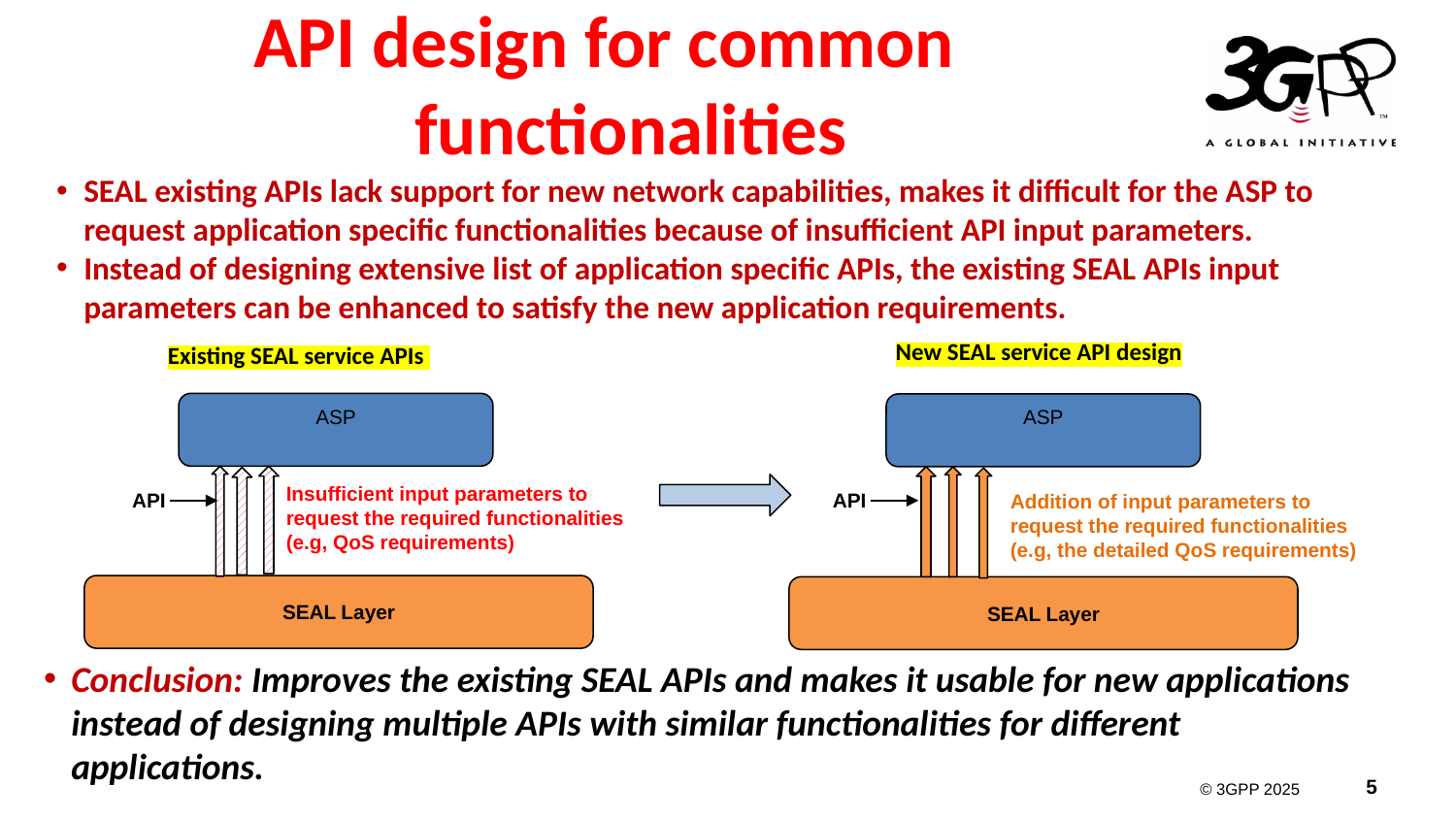

# API design for common functionalities
SEAL existing APIs lack support for new network capabilities, makes it difficult for the ASP to request application specific functionalities because of insufficient API input parameters.
Instead of designing extensive list of application specific APIs, the existing SEAL APIs input parameters can be enhanced to satisfy the new application requirements.
New SEAL service API design
Existing SEAL service APIs
ASP
ASP

Addition of input parameters to request the required functionalities (e.g, the detailed QoS requirements)

Insufficient input parameters to request the required functionalities (e.g, QoS requirements)

API
API
SEAL Layer
SEAL Layer
Conclusion: Improves the existing SEAL APIs and makes it usable for new applications instead of designing multiple APIs with similar functionalities for different applications.